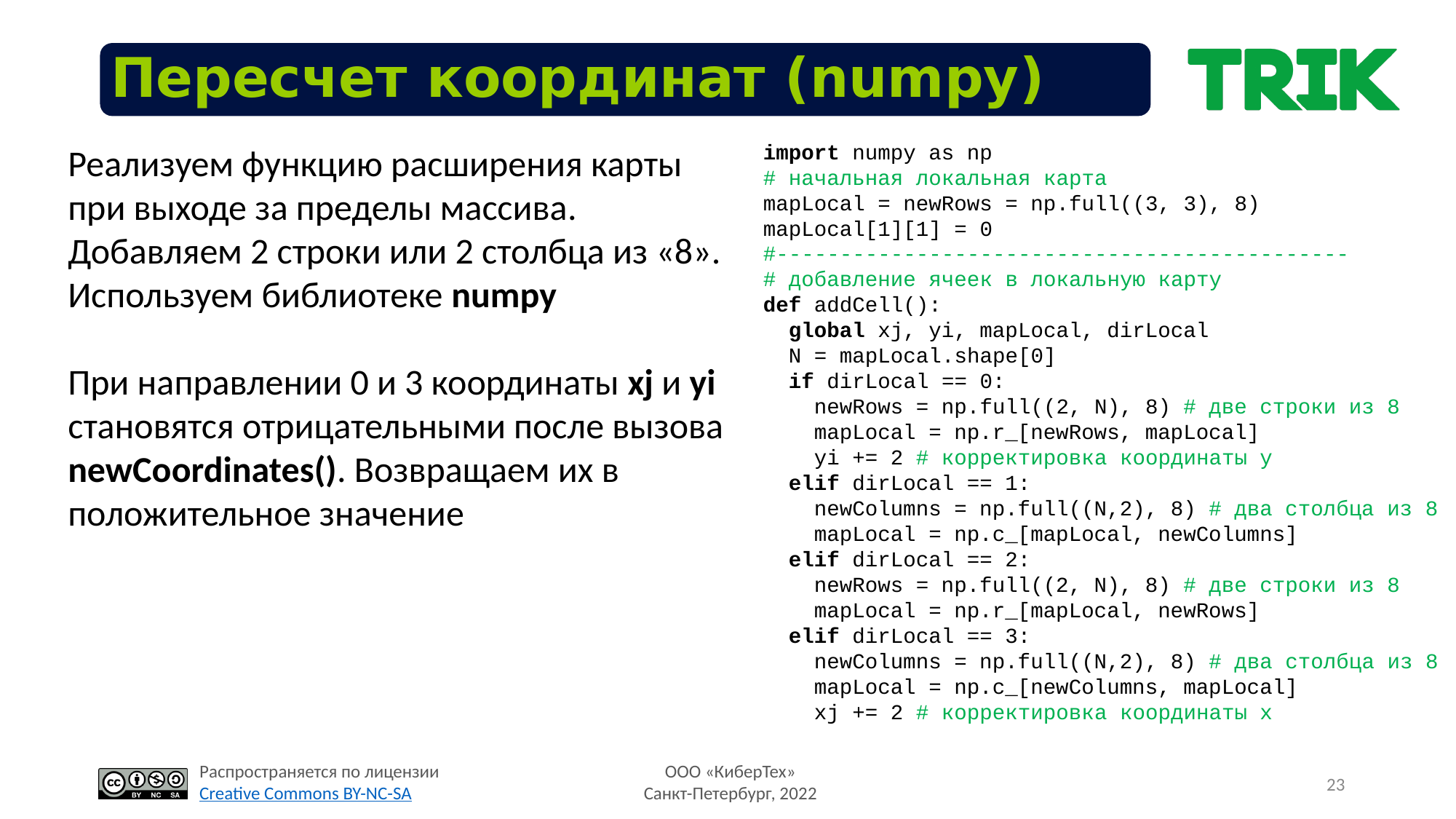

Пересчет координат (numpy)
import numpy as np
# начальная локальная карта
mapLocal = newRows = np.full((3, 3), 8)
mapLocal[1][1] = 0
#---------------------------------------------
# добавление ячеек в локальную карту
def addCell():
  global xj, yi, mapLocal, dirLocal
  N = mapLocal.shape[0]
  if dirLocal == 0:
    newRows = np.full((2, N), 8) # две строки из 8
    mapLocal = np.r_[newRows, mapLocal]
    yi += 2 # корректировка координаты y
  elif dirLocal == 1:
    newColumns = np.full((N,2), 8) # два столбца из 8
    mapLocal = np.c_[mapLocal, newColumns]
  elif dirLocal == 2:
    newRows = np.full((2, N), 8) # две строки из 8
    mapLocal = np.r_[mapLocal, newRows]
  elif dirLocal == 3:
    newColumns = np.full((N,2), 8) # два столбца из 8
    mapLocal = np.c_[newColumns, mapLocal]
    xj += 2 # корректировка координаты x
Реализуем функцию расширения карты при выходе за пределы массива. Добавляем 2 строки или 2 столбца из «8».
Используем библиотеке numpy

При направлении 0 и 3 координаты xj и yi становятся отрицательными после вызова newCoordinates(). Возвращаем их в положительное значение
23